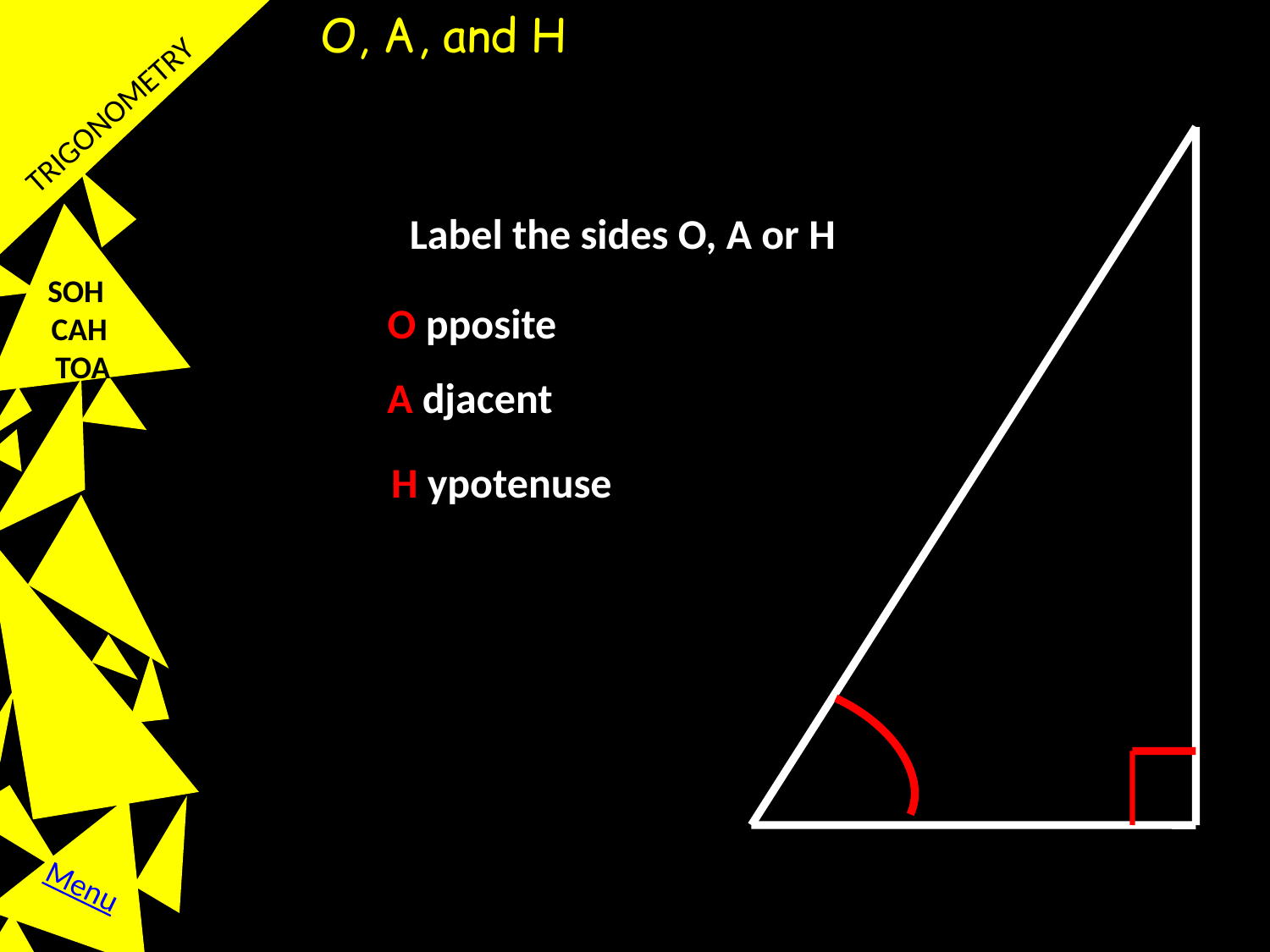

O, A, and H

TRIGONOMETRY
Label the sides O, A or H

SOH
CAH
 TOA
O pposite
A djacent
H ypotenuse

Menu